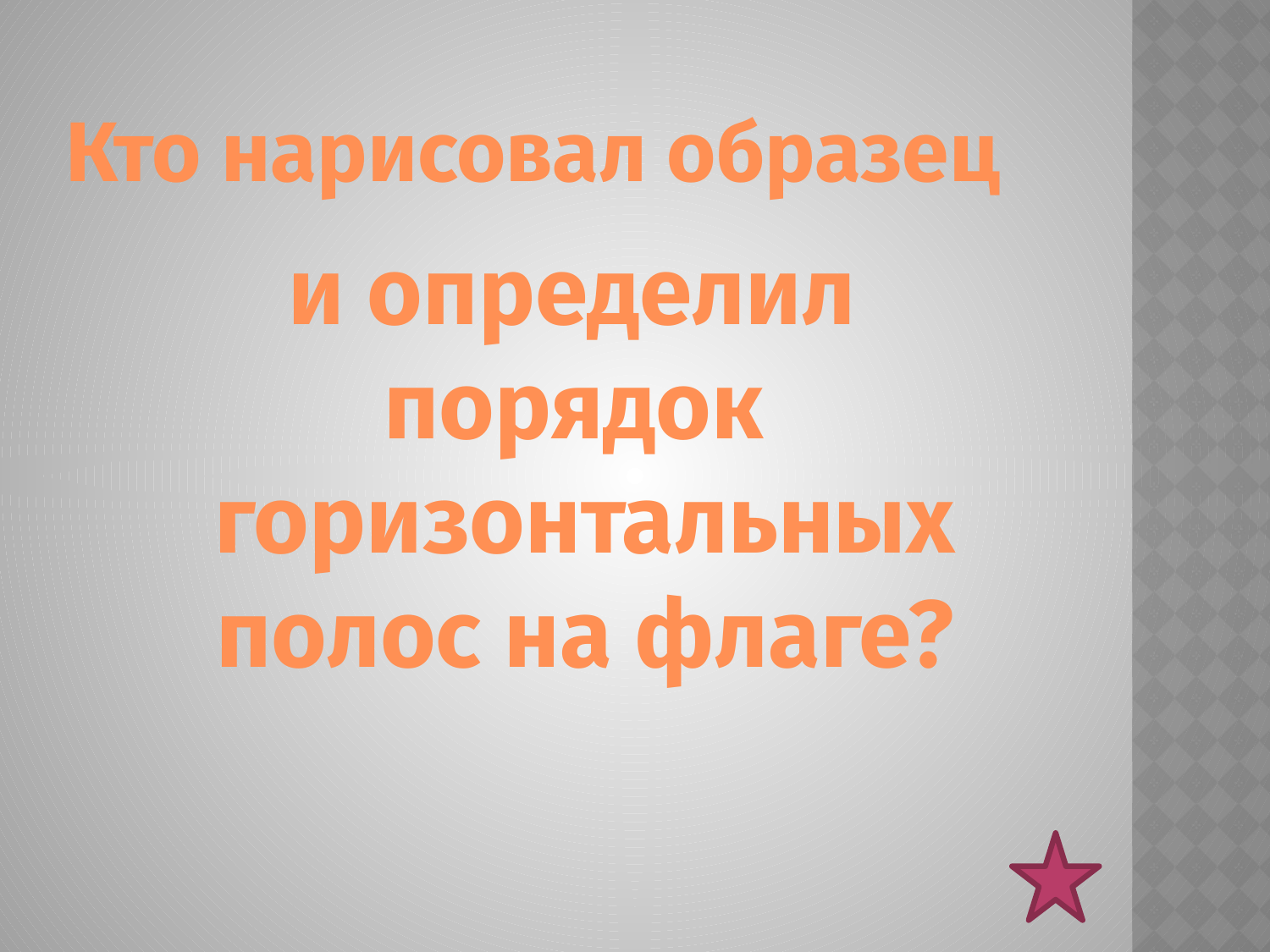

# Кто нарисовал образец
 и определил порядок  горизонтальных полос на флаге?